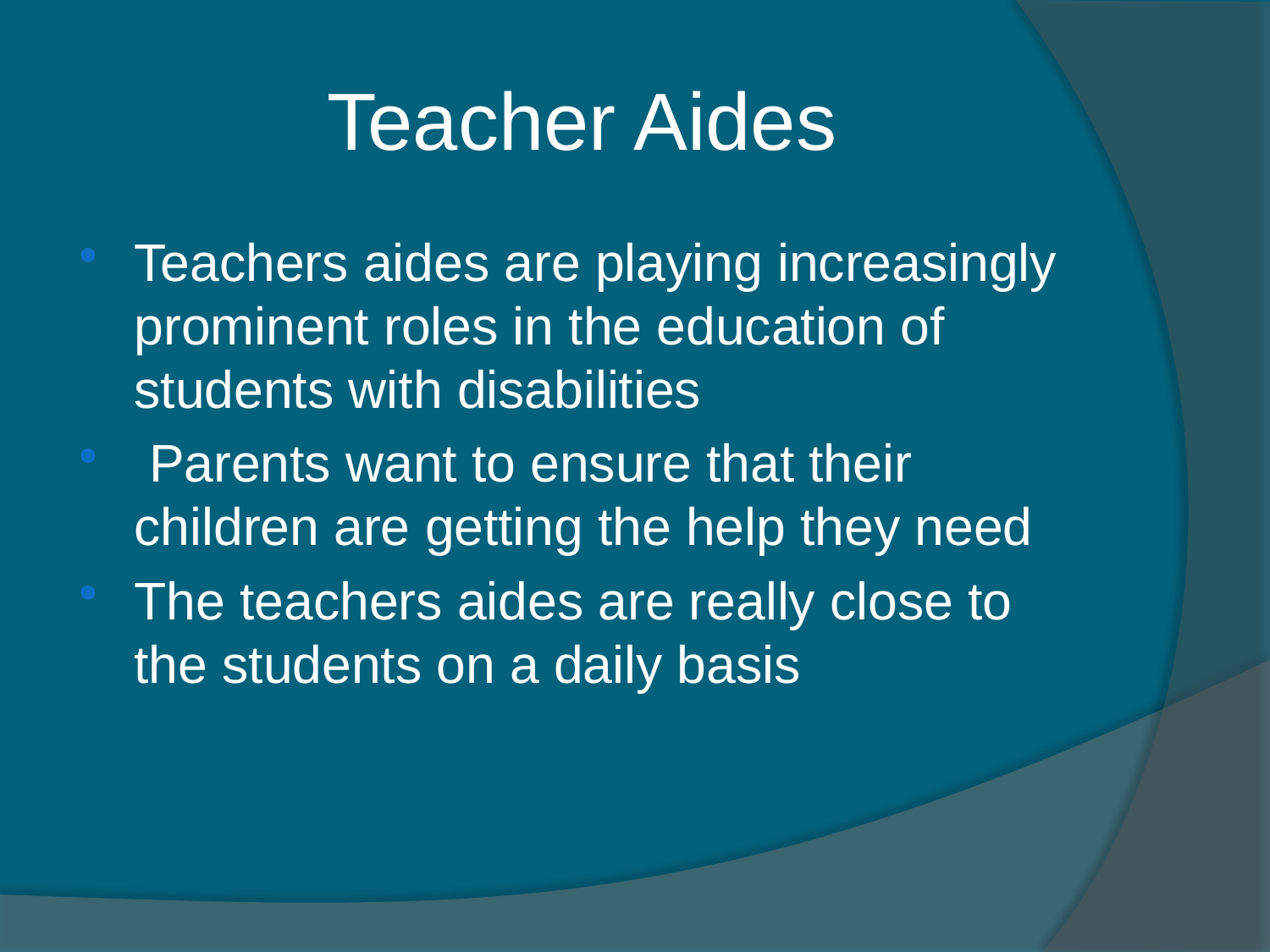

# Teacher Aides
Teachers aides are playing increasingly prominent roles in the education of students with disabilities
 Parents want to ensure that their children are getting the help they need
The teachers aides are really close to the students on a daily basis